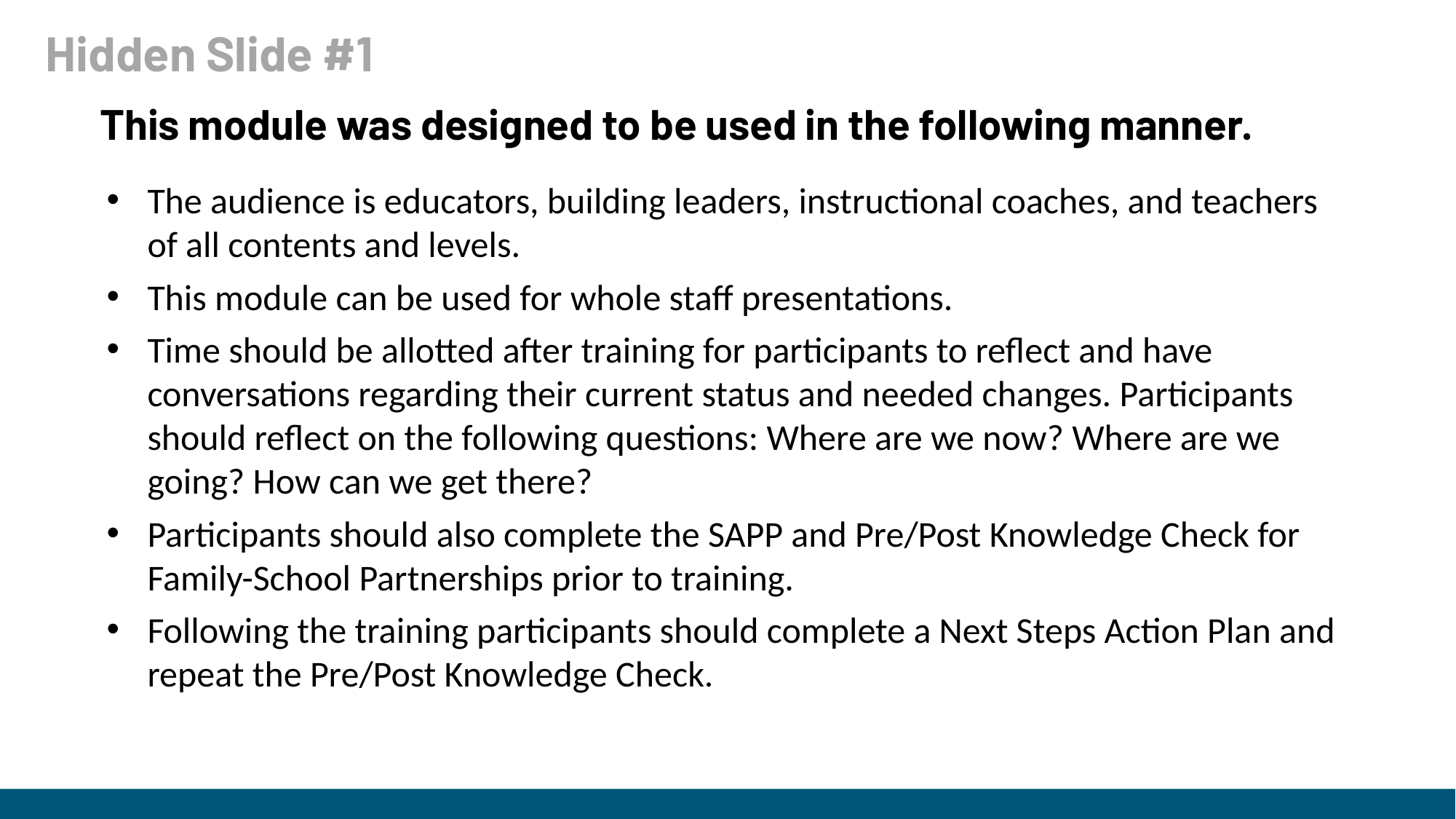

# Hidden Slide #1
This module was designed to be used in the following manner.
The audience is educators, building leaders, instructional coaches, and teachers of all contents and levels.
This module can be used for whole staff presentations.
Time should be allotted after training for participants to reflect and have conversations regarding their current status and needed changes. Participants should reflect on the following questions: Where are we now? Where are we going? How can we get there?
Participants should also complete the SAPP and Pre/Post Knowledge Check for Family-School Partnerships prior to training.
Following the training participants should complete a Next Steps Action Plan and repeat the Pre/Post Knowledge Check.